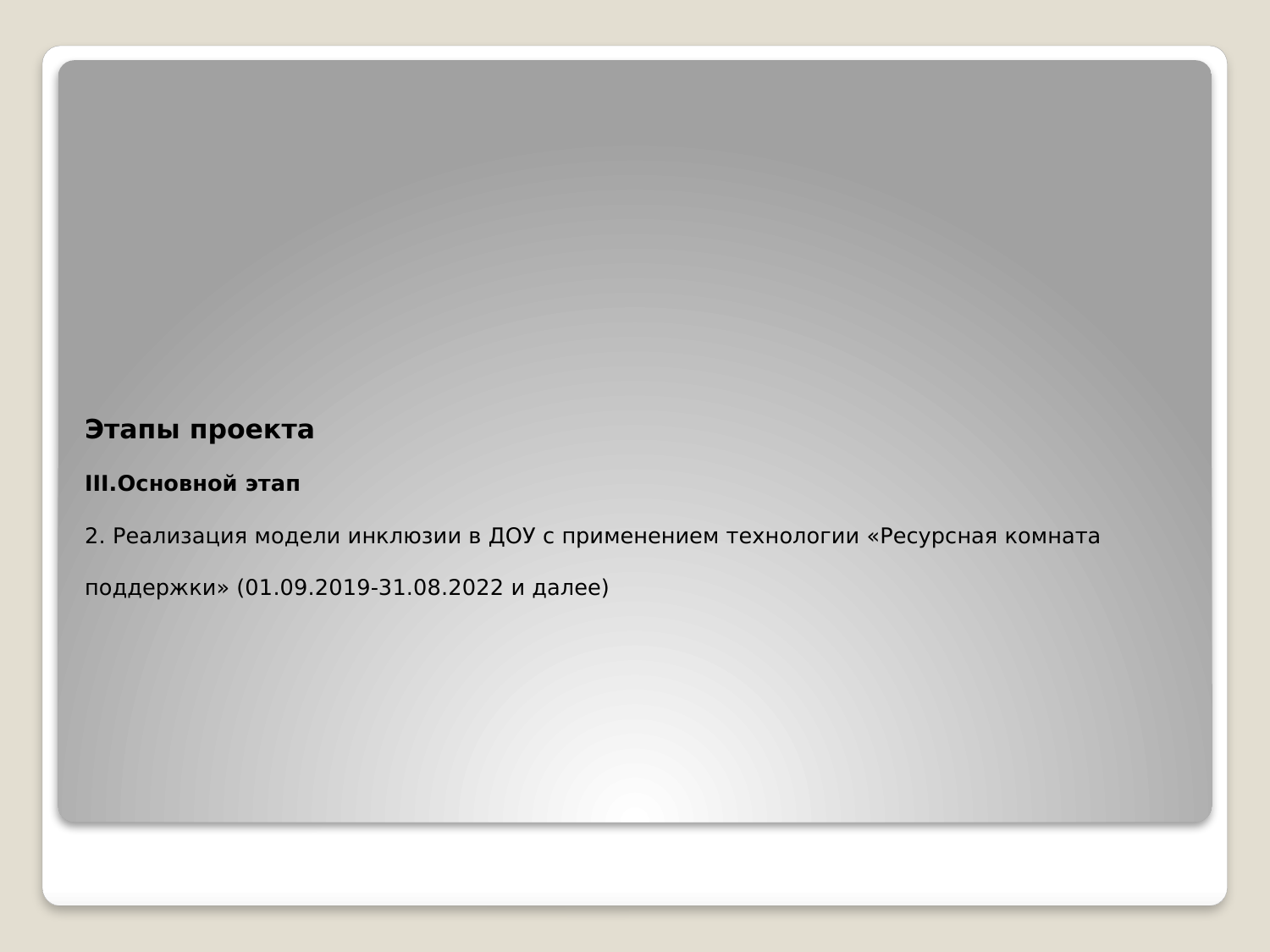

# Этапы проекта III.Основной этап 2. Реализация модели инклюзии в ДОУ с применением технологии «Ресурсная комната поддержки» (01.09.2019-31.08.2022 и далее)